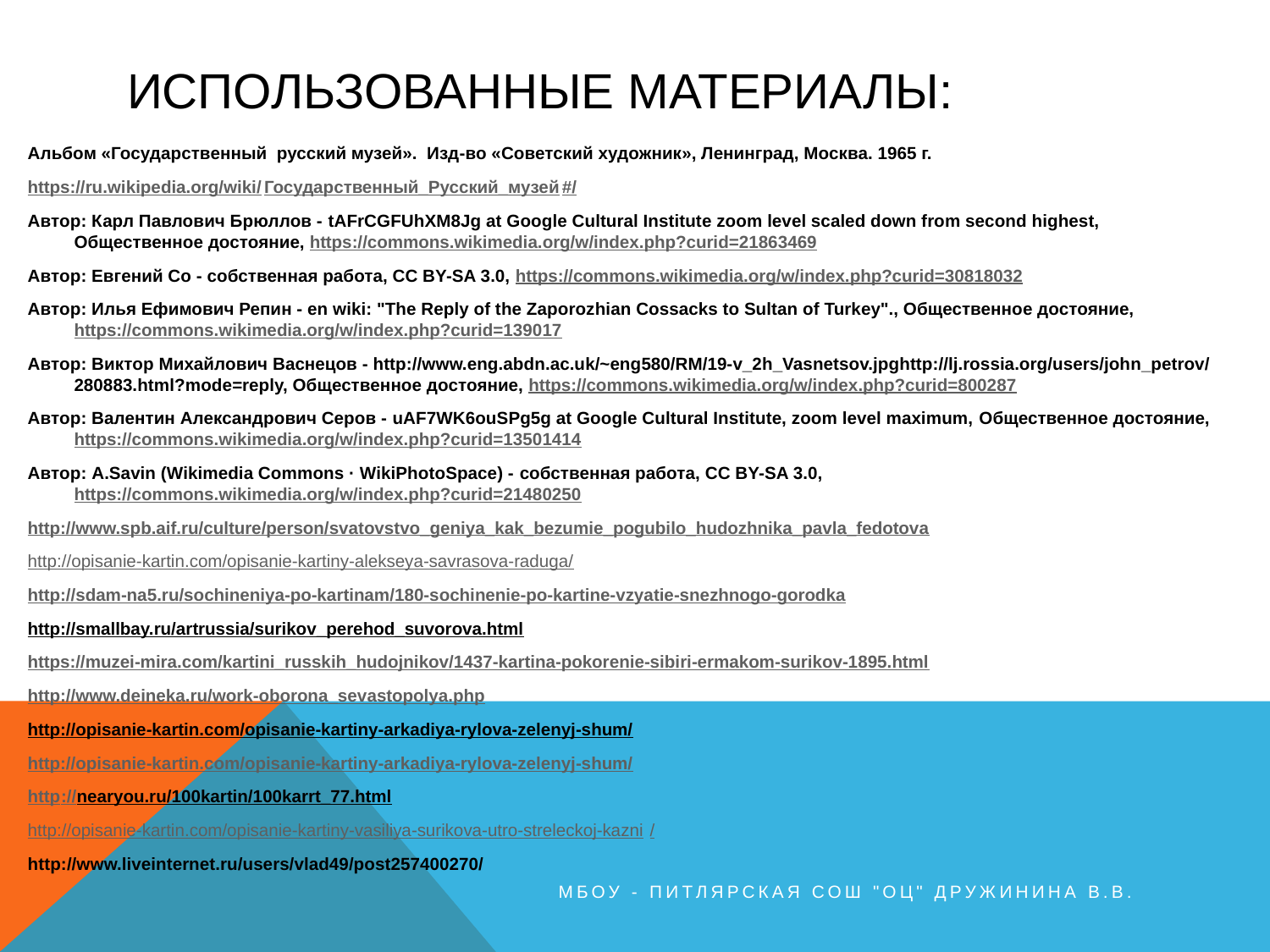

# Использованные материалы:
Альбом «Государственный  русский музей».  Изд-во «Советский художник», Ленинград, Москва. 1965 г.
https://ru.wikipedia.org/wiki/Государственный_Русский_музей#/
Автор: Карл Павлович Брюллов - tAFrCGFUhXM8Jg at Google Cultural Institute zoom level scaled down from second highest, Общественное достояние, https://commons.wikimedia.org/w/index.php?curid=21863469
Автор: Евгений Со - собственная работа, CC BY-SA 3.0, https://commons.wikimedia.org/w/index.php?curid=30818032
Автор: Илья Ефимович Репин - en wiki: "The Reply of the Zaporozhian Cossacks to Sultan of Turkey"., Общественное достояние, https://commons.wikimedia.org/w/index.php?curid=139017
Автор: Виктор Михайлович Васнецов - http://www.eng.abdn.ac.uk/~eng580/RM/19-v_2h_Vasnetsov.jpghttp://lj.rossia.org/users/john_petrov/280883.html?mode=reply, Общественное достояние, https://commons.wikimedia.org/w/index.php?curid=800287
Автор: Валентин Александрович Серов - uAF7WK6ouSPg5g at Google Cultural Institute, zoom level maximum, Общественное достояние, https://commons.wikimedia.org/w/index.php?curid=13501414
Автор: A.Savin (Wikimedia Commons · WikiPhotoSpace) - собственная работа, CC BY-SA 3.0, https://commons.wikimedia.org/w/index.php?curid=21480250
http://www.spb.aif.ru/culture/person/svatovstvo_geniya_kak_bezumie_pogubilo_hudozhnika_pavla_fedotova
http://opisanie-kartin.com/opisanie-kartiny-alekseya-savrasova-raduga/
http://sdam-na5.ru/sochineniya-po-kartinam/180-sochinenie-po-kartine-vzyatie-snezhnogo-gorodka
http://smallbay.ru/artrussia/surikov_perehod_suvorova.html
https://muzei-mira.com/kartini_russkih_hudojnikov/1437-kartina-pokorenie-sibiri-ermakom-surikov-1895.html
http://www.deineka.ru/work-oborona_sevastopolya.php
http://opisanie-kartin.com/opisanie-kartiny-arkadiya-rylova-zelenyj-shum/
http://opisanie-kartin.com/opisanie-kartiny-arkadiya-rylova-zelenyj-shum/
http://nearyou.ru/100kartin/100karrt_77.html
http://opisanie-kartin.com/opisanie-kartiny-vasiliya-surikova-utro-streleckoj-kazni/
http://www.liveinternet.ru/users/vlad49/post257400270/

МБОУ - Питлярская СОШ "ОЦ" Дружинина В.В.